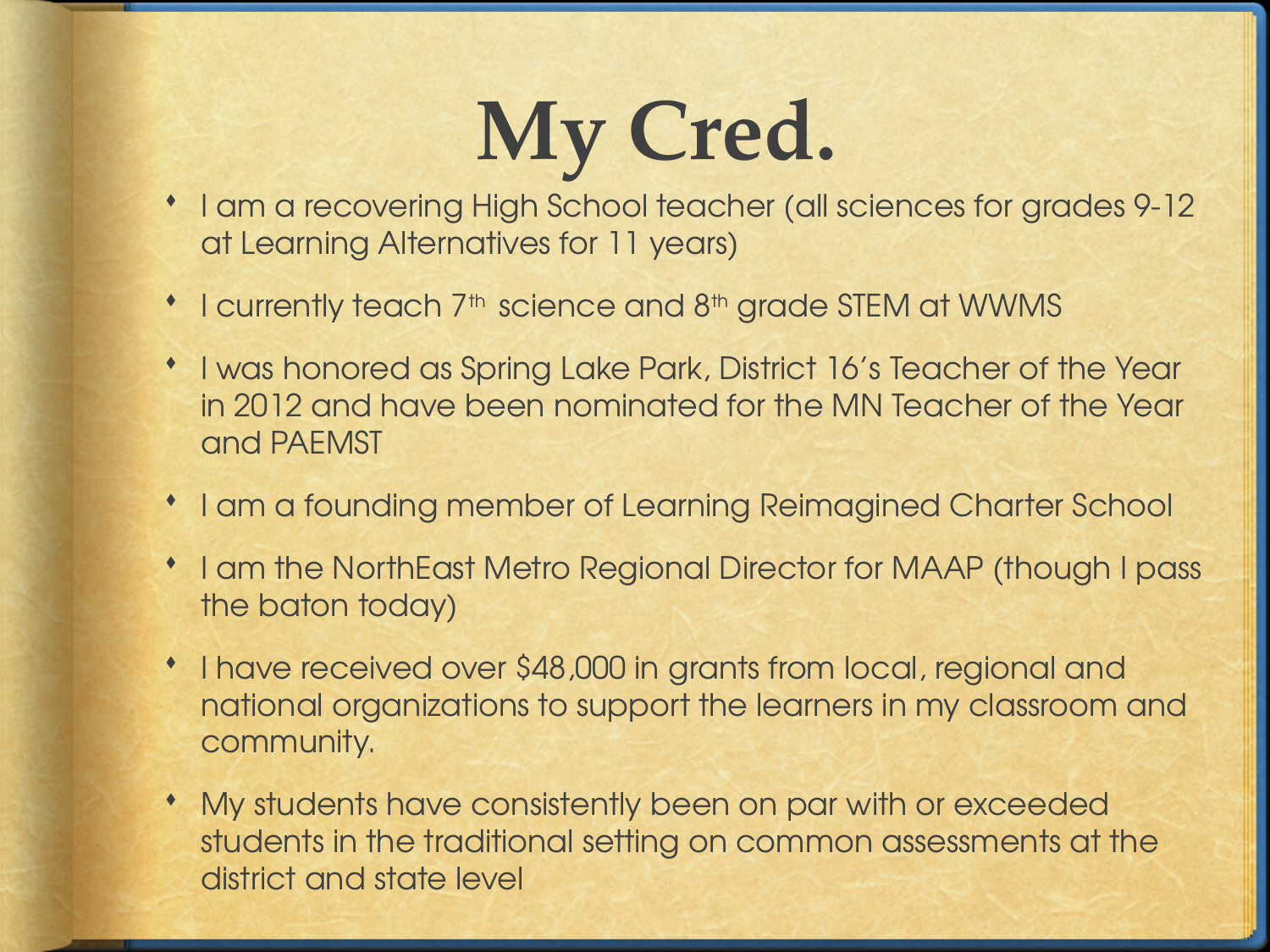

# My Cred.
I am a recovering High School teacher (all sciences for grades 9-12 at Learning Alternatives for 11 years)
I currently teach 7th  science and 8th grade STEM at WWMS
I was honored as Spring Lake Park, District 16’s Teacher of the Year in 2012 and have been nominated for the MN Teacher of the Year and PAEMST
I am a founding member of Learning Reimagined Charter School
I am the NorthEast Metro Regional Director for MAAP (though I pass the baton today)
I have received over $48,000 in grants from local, regional and national organizations to support the learners in my classroom and community.
My students have consistently been on par with or exceeded students in the traditional setting on common assessments at the district and state level